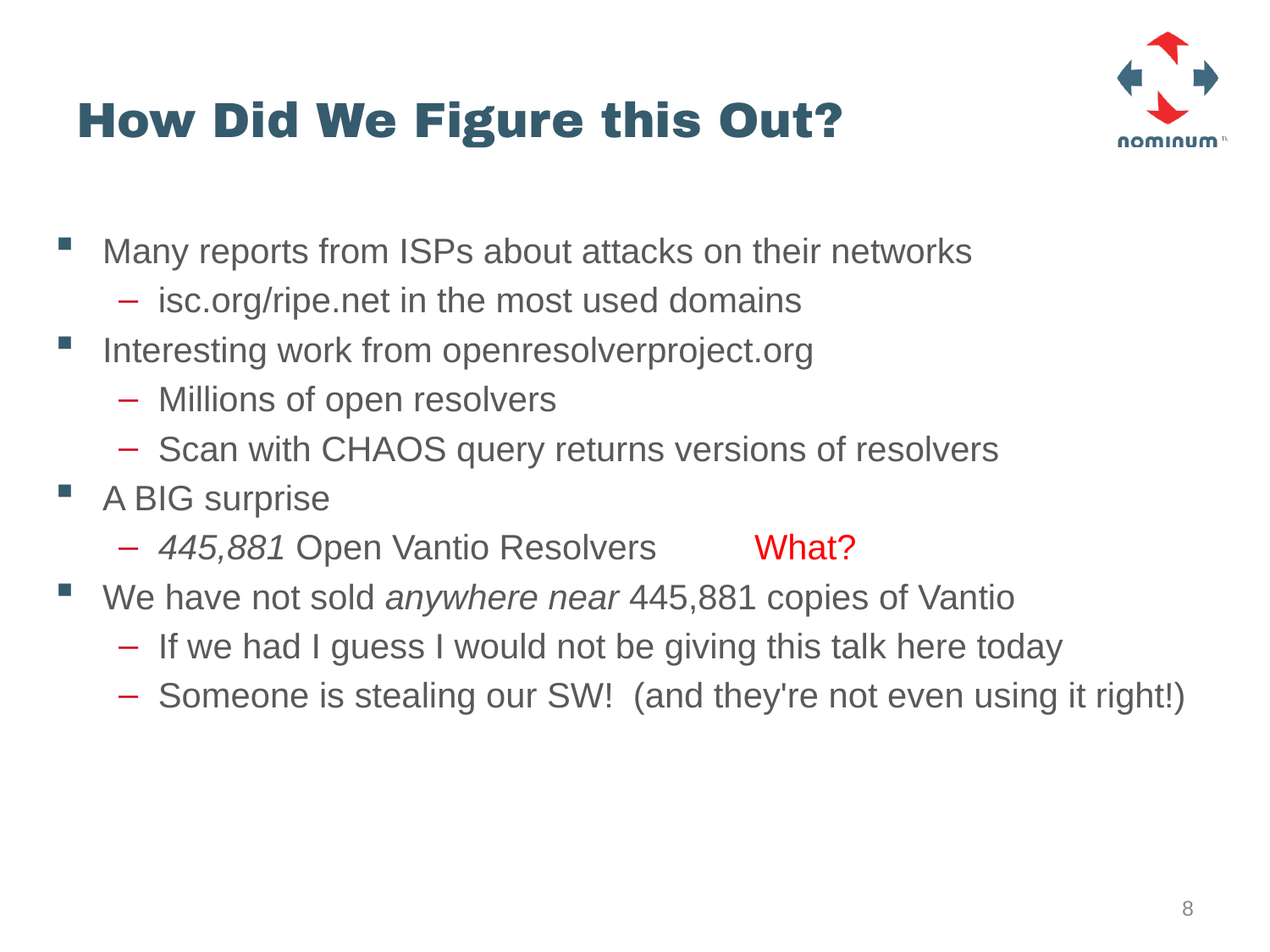

# How Did We Figure this Out?
Many reports from ISPs about attacks on their networks
isc.org/ripe.net in the most used domains
Interesting work from openresolverproject.org
Millions of open resolvers
Scan with CHAOS query returns versions of resolvers
A BIG surprise
445,881 Open Vantio Resolvers          What?
We have not sold anywhere near 445,881 copies of Vantio
If we had I guess I would not be giving this talk here today
Someone is stealing our SW!  (and they're not even using it right!)
8